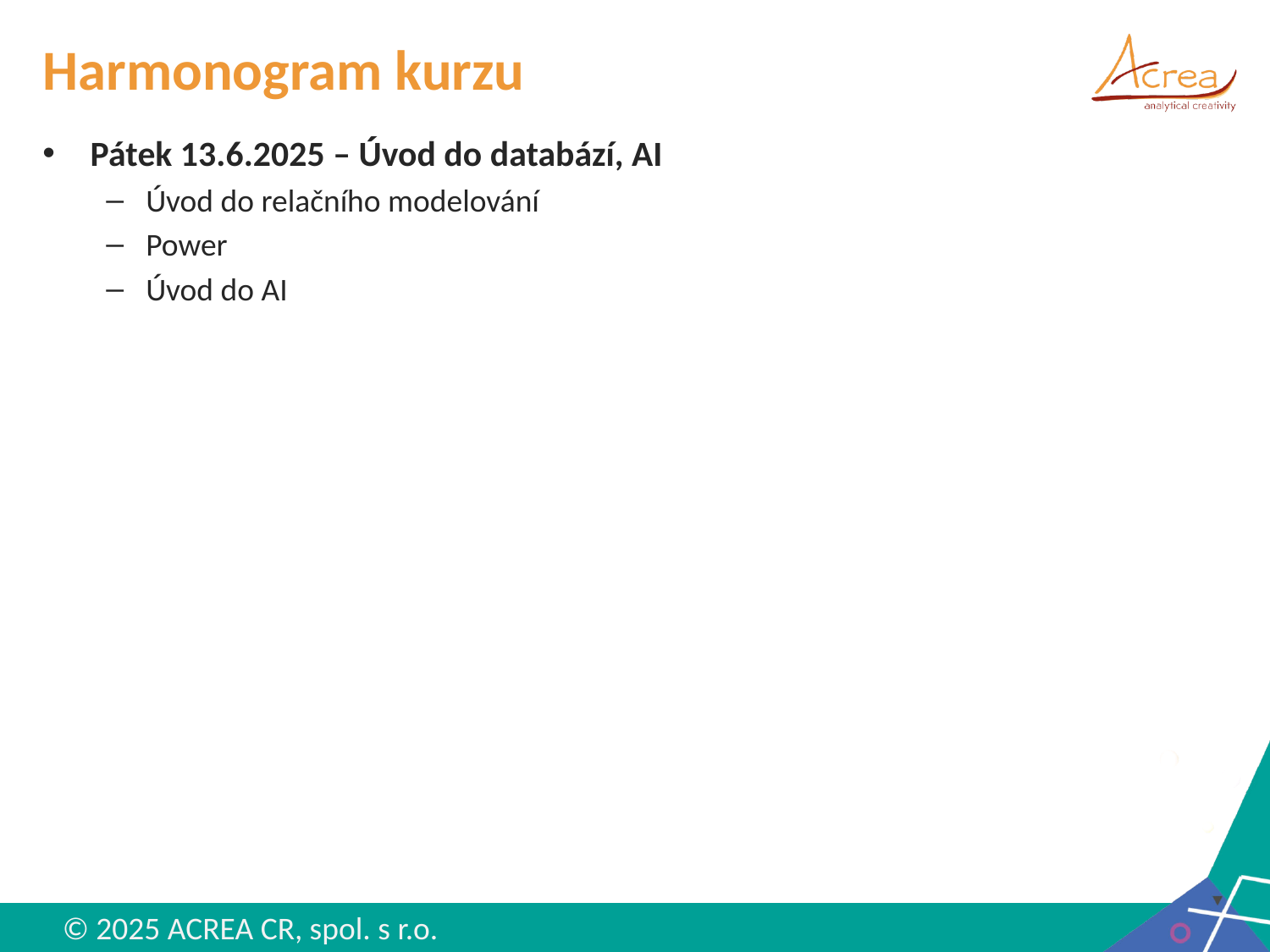

# Harmonogram kurzu
Pátek 13.6.2025 – Úvod do databází, AI
Úvod do relačního modelování
Power
Úvod do AI